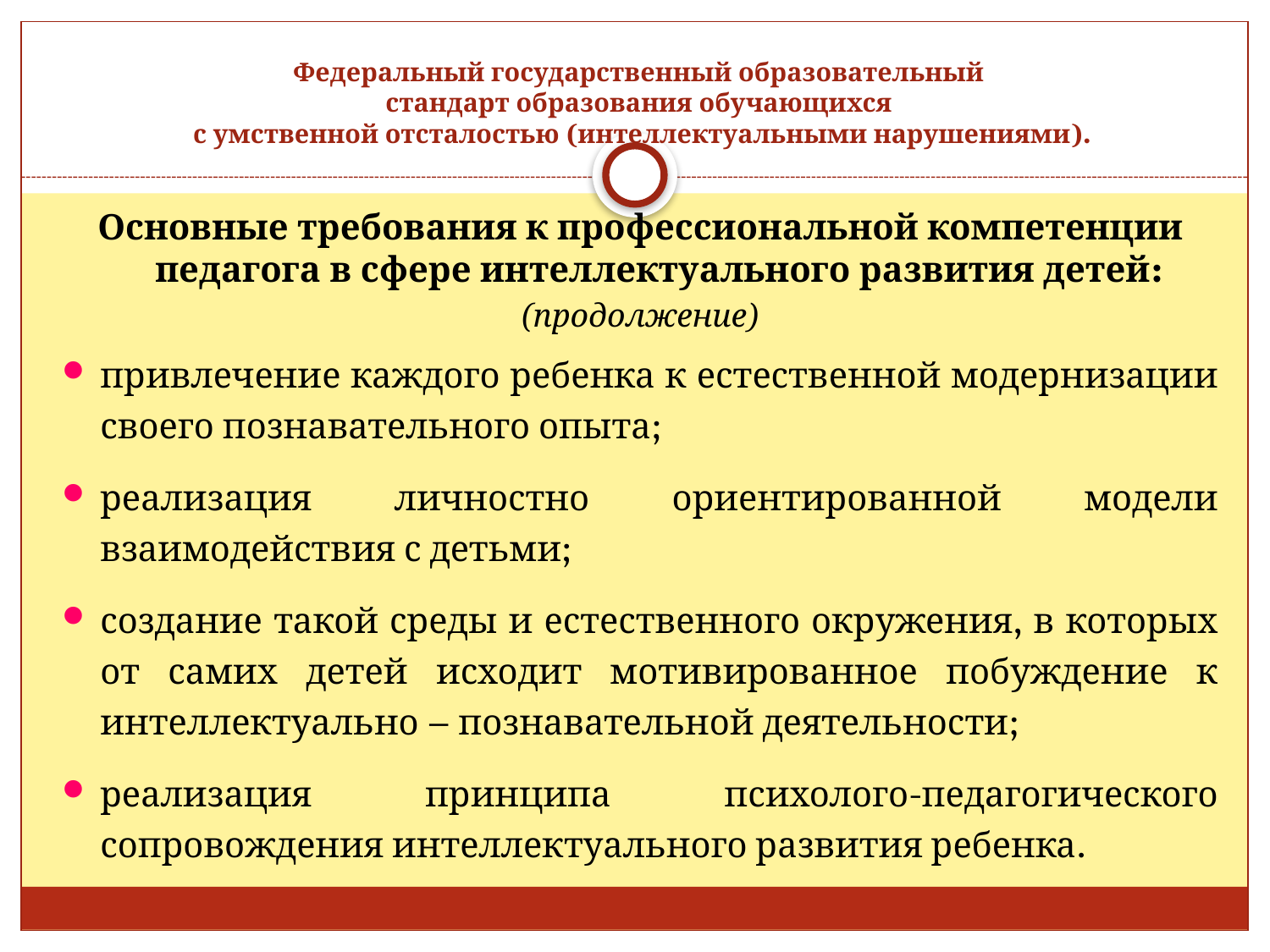

# Федеральный государственный образовательный стандарт образования обучающихся с умственной отсталостью (интеллектуальными нарушениями).
Основные требования к профессиональной компетенции педагога в сфере интеллектуального развития детей:
(продолжение)
привлечение каждого ребенка к естественной модернизации своего познавательного опыта;
реализация личностно ориентированной модели взаимодействия с детьми;
создание такой среды и естественного окружения, в которых от самих детей исходит мотивированное побуждение к интеллектуально – познавательной деятельности;
реализация принципа психолого-педагогического сопровождения интеллектуального развития ребенка.